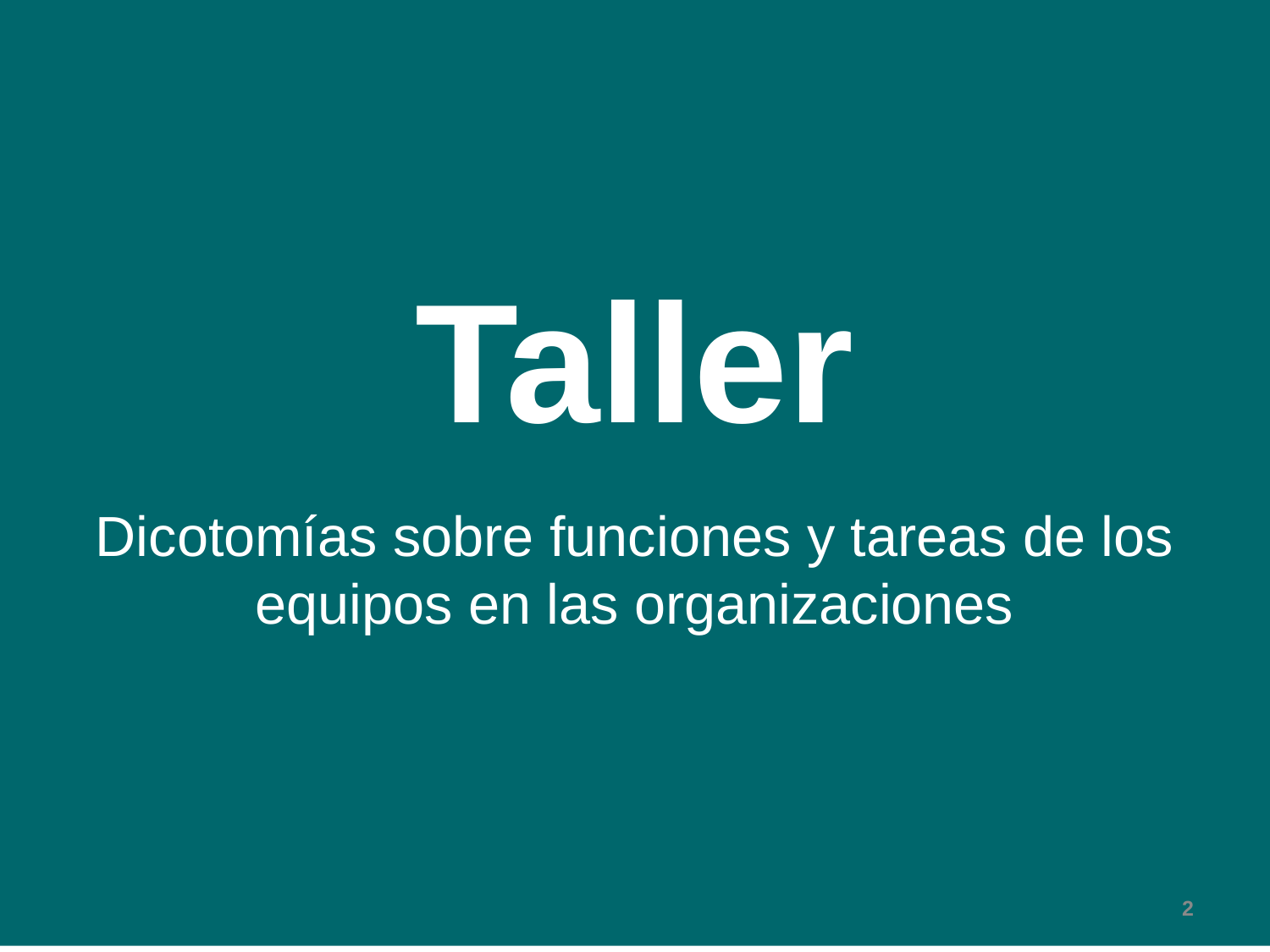

Taller
Dicotomías sobre funciones y tareas de los equipos en las organizaciones
2